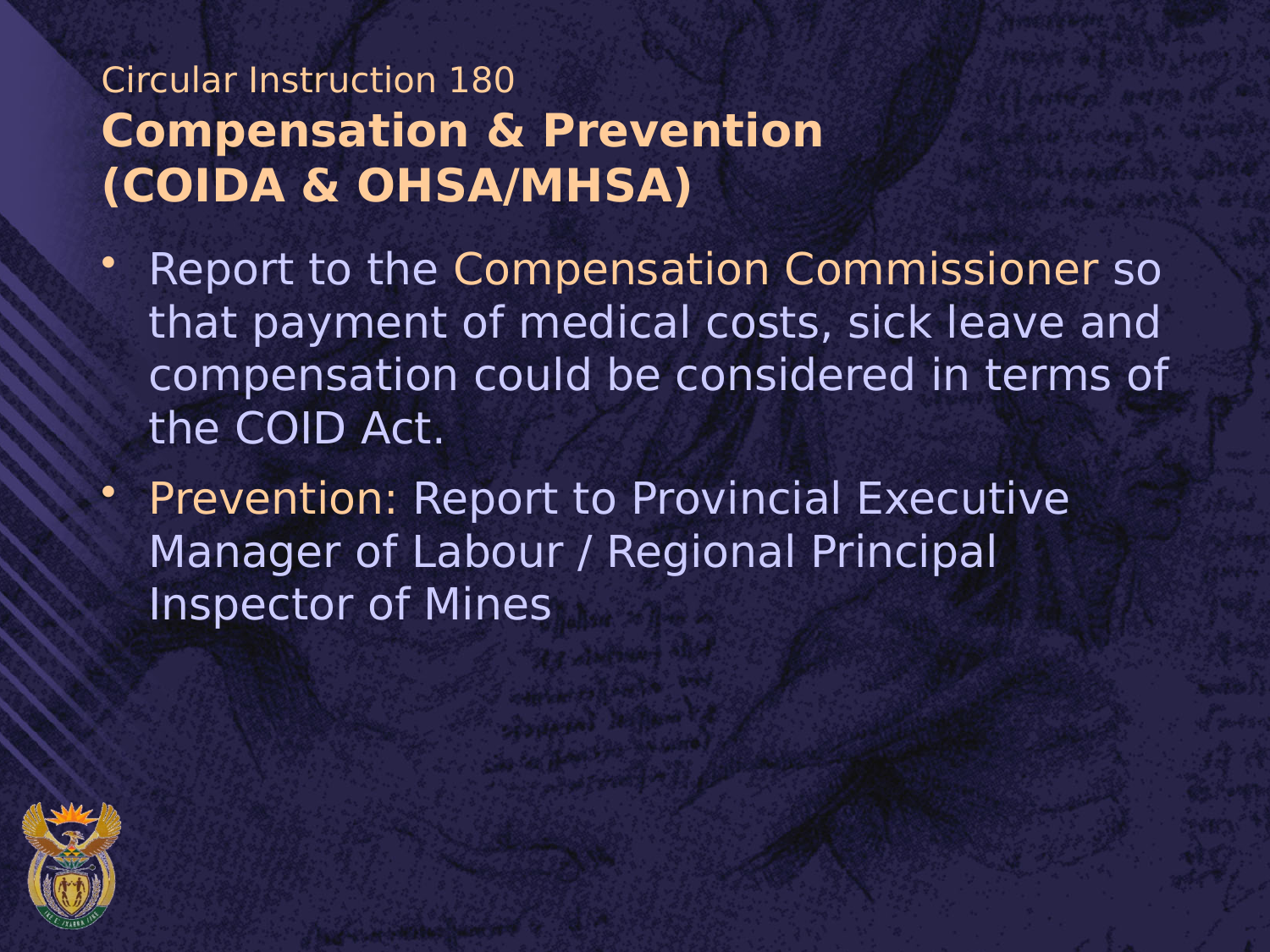

# Circular Instruction 180 Compensation & Prevention (COIDA & OHSA/MHSA)
Report to the Compensation Commissioner so that payment of medical costs, sick leave and compensation could be considered in terms of the COID Act.
Prevention: Report to Provincial Executive Manager of Labour / Regional Principal Inspector of Mines